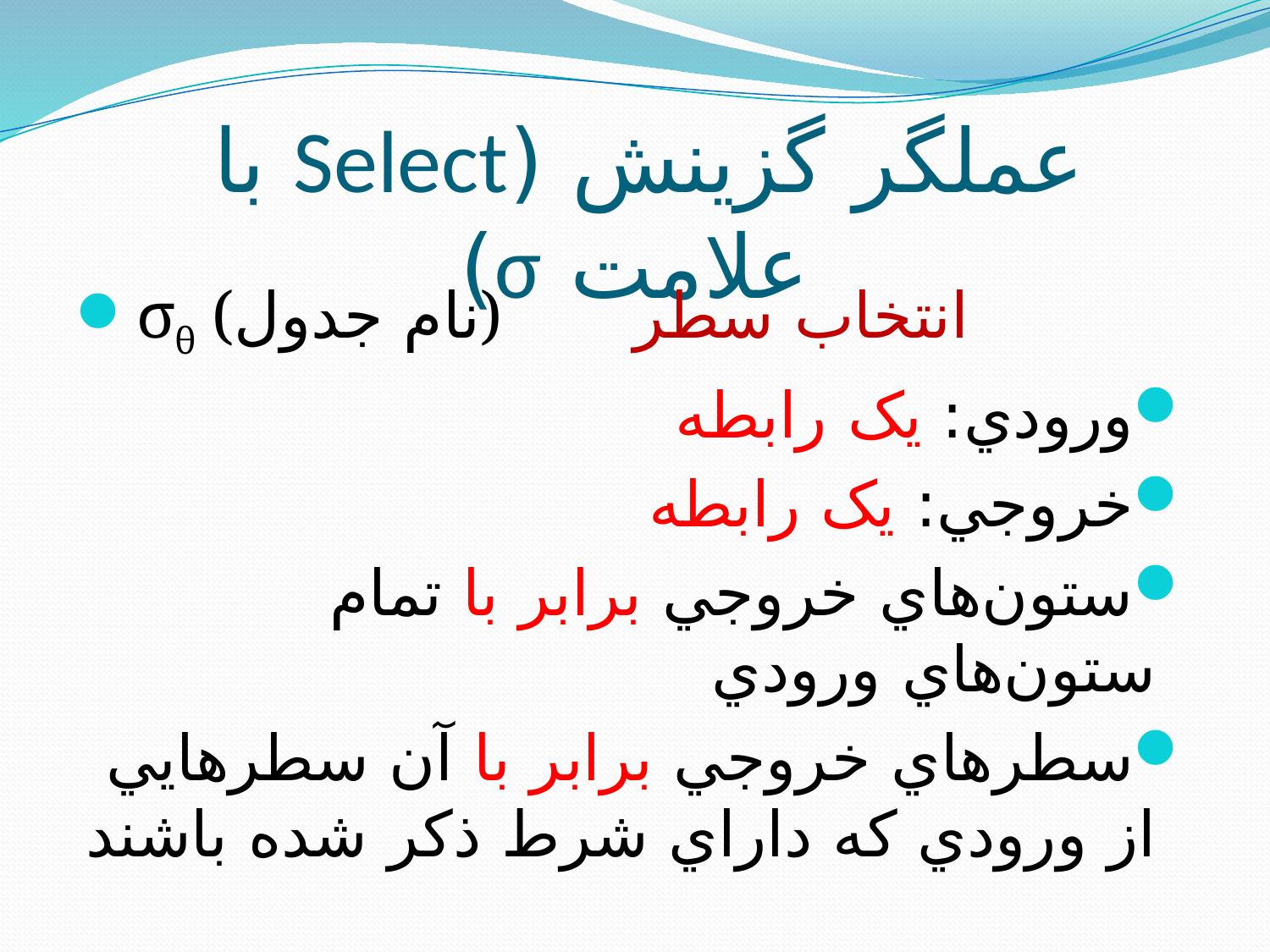

# عملگر گزينش (Select‌ با  علامت σ)
σθ (نام جدول)        انتخاب سطر
ورودي: يک رابطه
خروجي:‌ يک رابطه
ستون‌هاي خروجي برابر با تمام ستون‌هاي ورودي
سطرهاي خروجي برابر با آن سطرهايي از ورودي که داراي شرط ذکر شده باشند